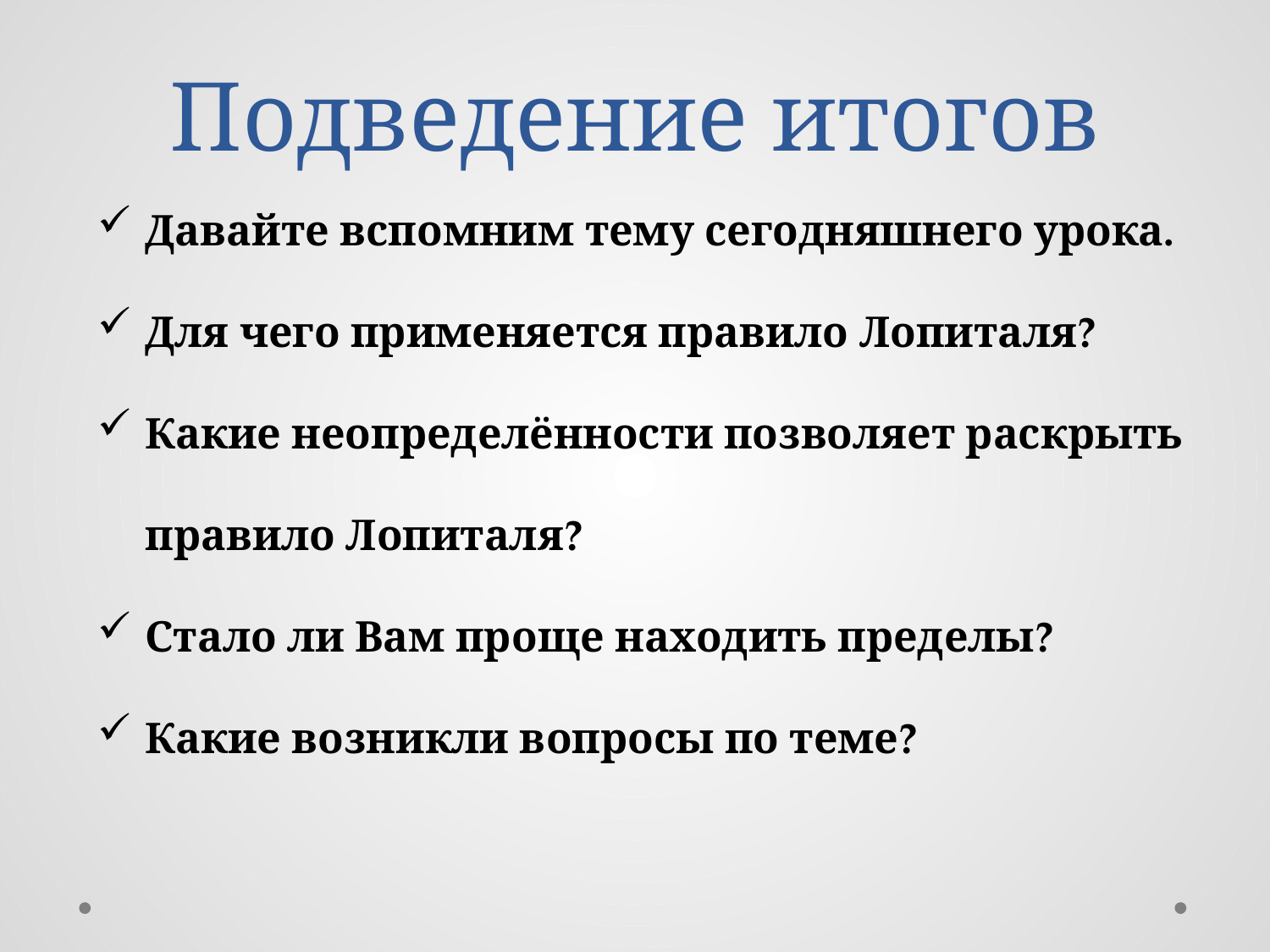

# Подведение итогов
Давайте вспомним тему сегодняшнего урока.
Для чего применяется правило Лопиталя?
Какие неопределённости позволяет раскрыть правило Лопиталя?
Стало ли Вам проще находить пределы?
Какие возникли вопросы по теме?